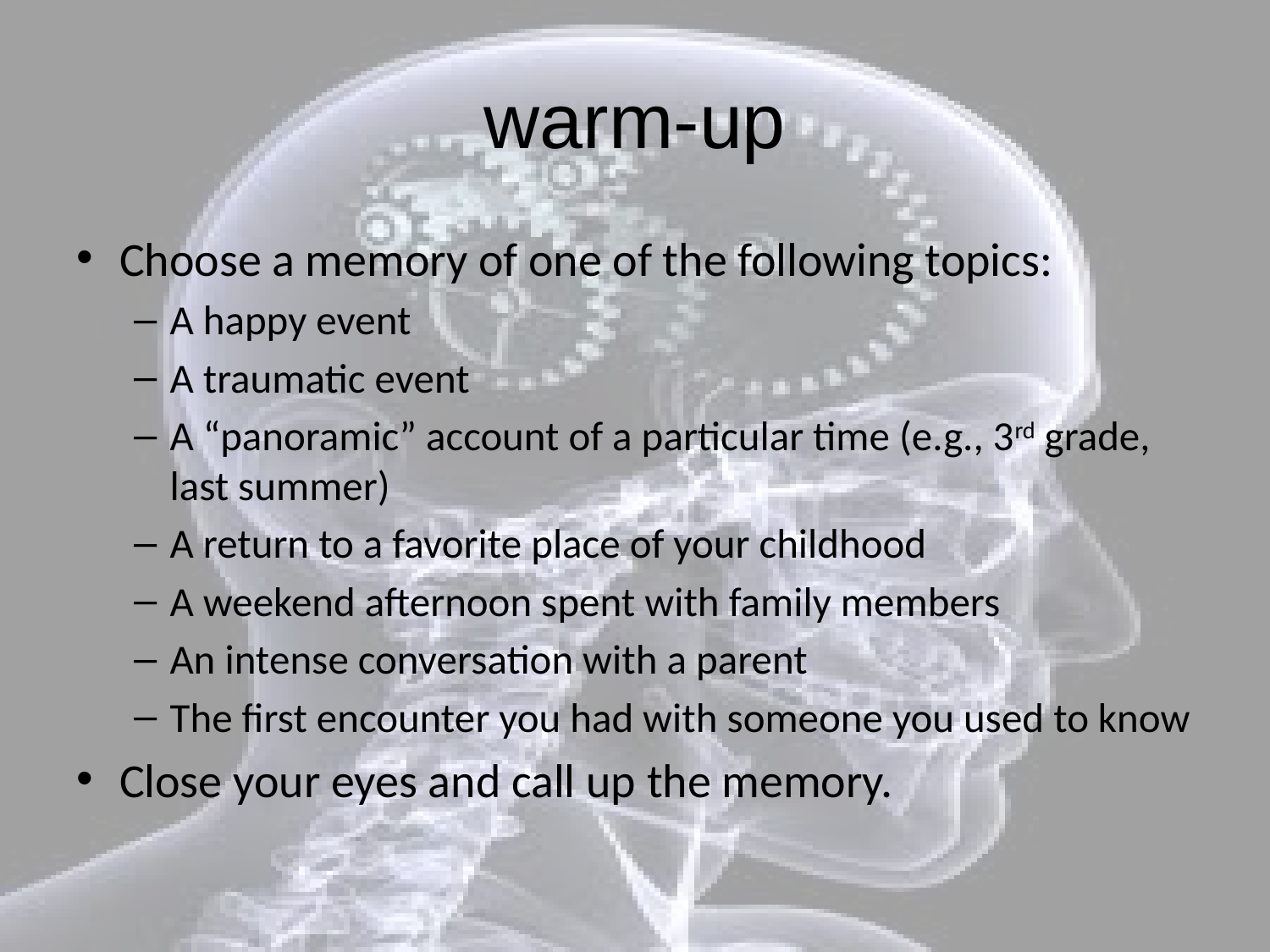

# warm-up
Choose a memory of one of the following topics:
A happy event
A traumatic event
A “panoramic” account of a particular time (e.g., 3rd grade, last summer)
A return to a favorite place of your childhood
A weekend afternoon spent with family members
An intense conversation with a parent
The first encounter you had with someone you used to know
Close your eyes and call up the memory.